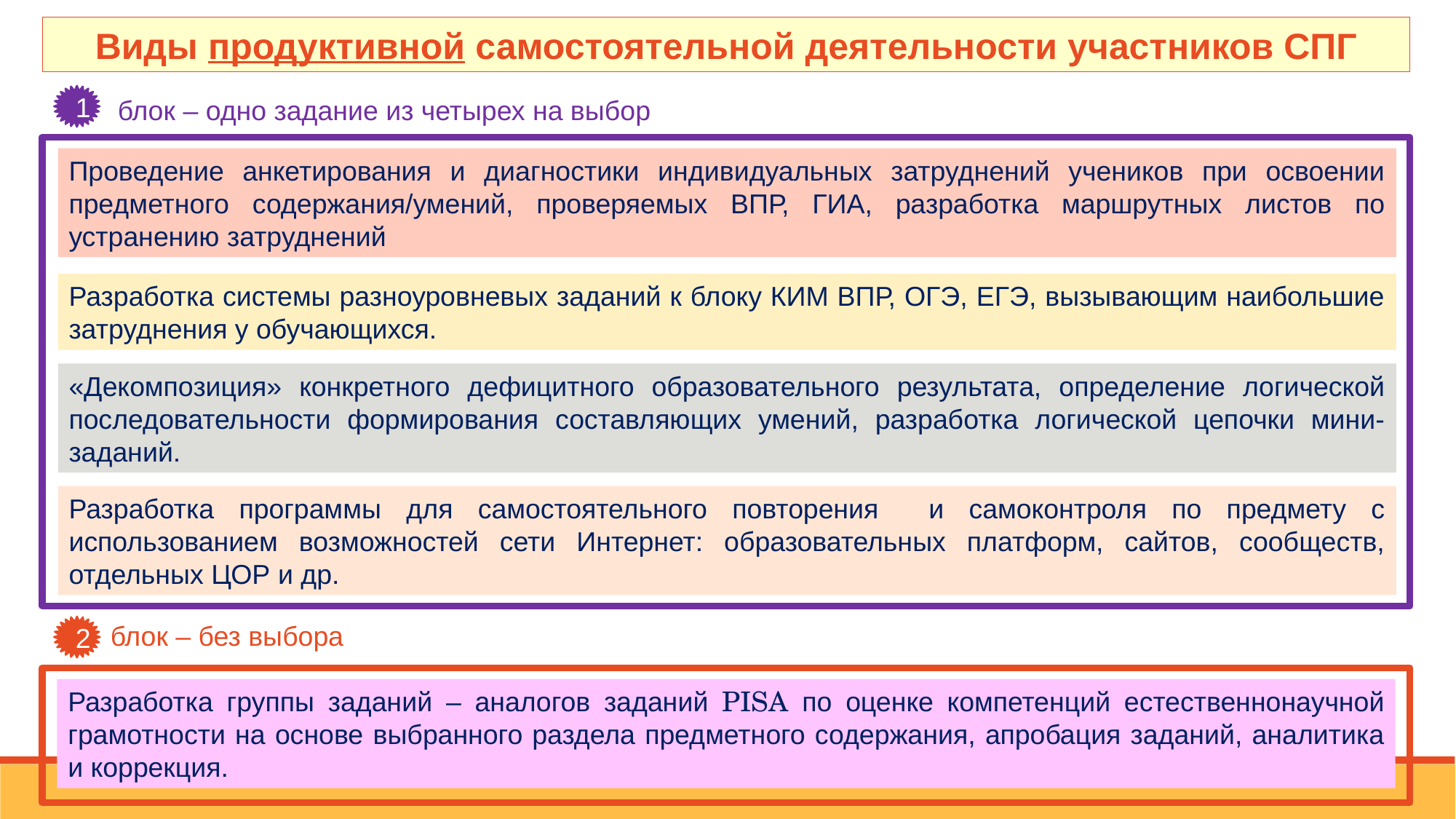

Виды продуктивной самостоятельной деятельности участников СПГ
1
блок – одно задание из четырех на выбор

Проведение анкетирования и диагностики индивидуальных затруднений учеников при освоении предметного содержания/умений, проверяемых ВПР, ГИА, разработка маршрутных листов по устранению затруднений
Разработка системы разноуровневых заданий к блоку КИМ ВПР, ОГЭ, ЕГЭ, вызывающим наибольшие затруднения у обучающихся.
«Декомпозиция» конкретного дефицитного образовательного результата, определение логической последовательности формирования составляющих умений, разработка логической цепочки мини-заданий.
Разработка программы для самостоятельного повторения  и самоконтроля по предмету с использованием возможностей сети Интернет: образовательных платформ, сайтов, сообществ, отдельных ЦОР и др.
блок – без выбора
2

Разработка группы заданий – аналогов заданий PISA по оценке компетенций естественнонаучной грамотности на основе выбранного раздела предметного содержания, апробация заданий, аналитика и коррекция.